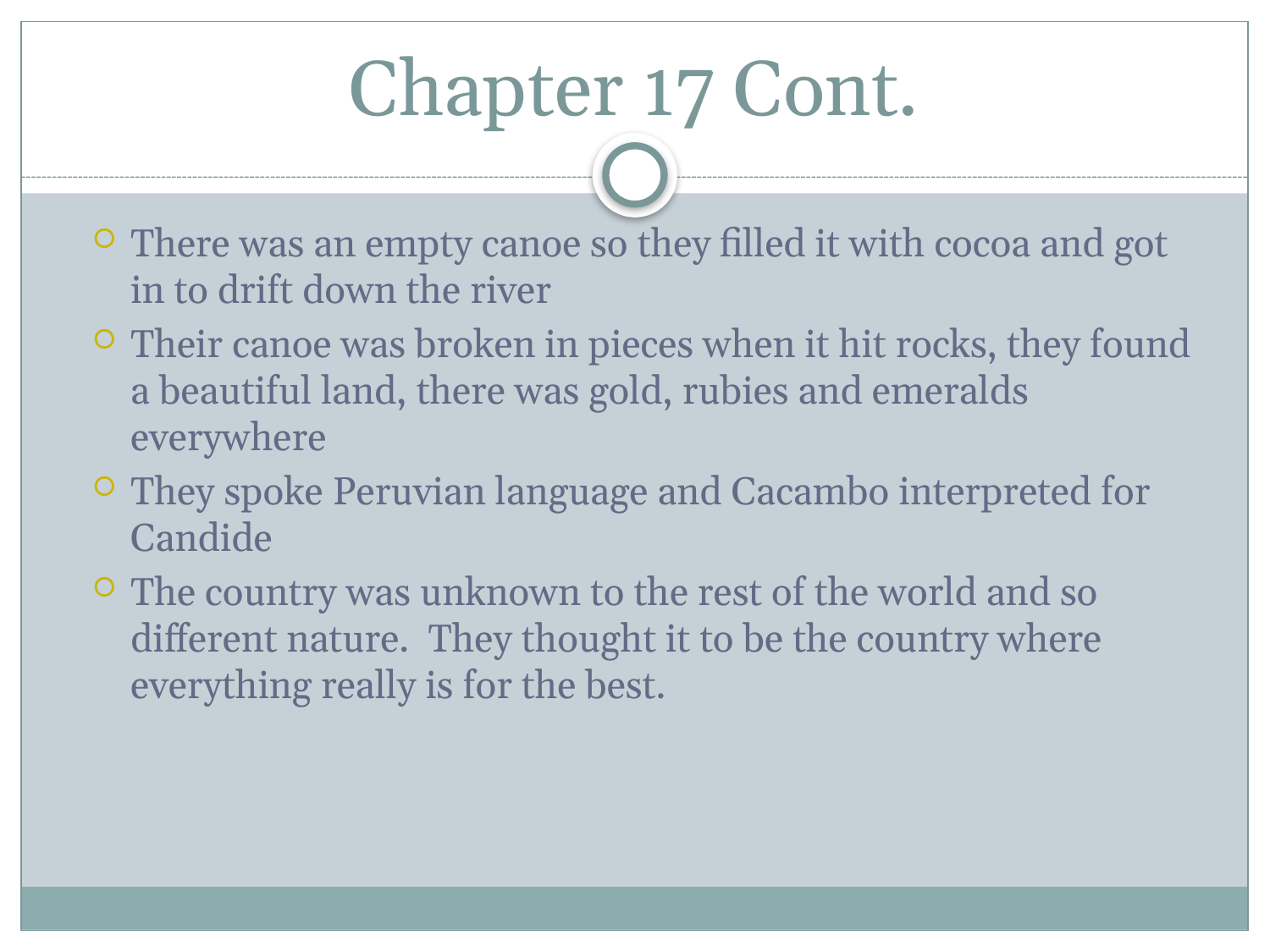

# Chapter 17 Cont.
There was an empty canoe so they filled it with cocoa and got in to drift down the river
Their canoe was broken in pieces when it hit rocks, they found a beautiful land, there was gold, rubies and emeralds everywhere
They spoke Peruvian language and Cacambo interpreted for Candide
The country was unknown to the rest of the world and so different nature.  They thought it to be the country where everything really is for the best.